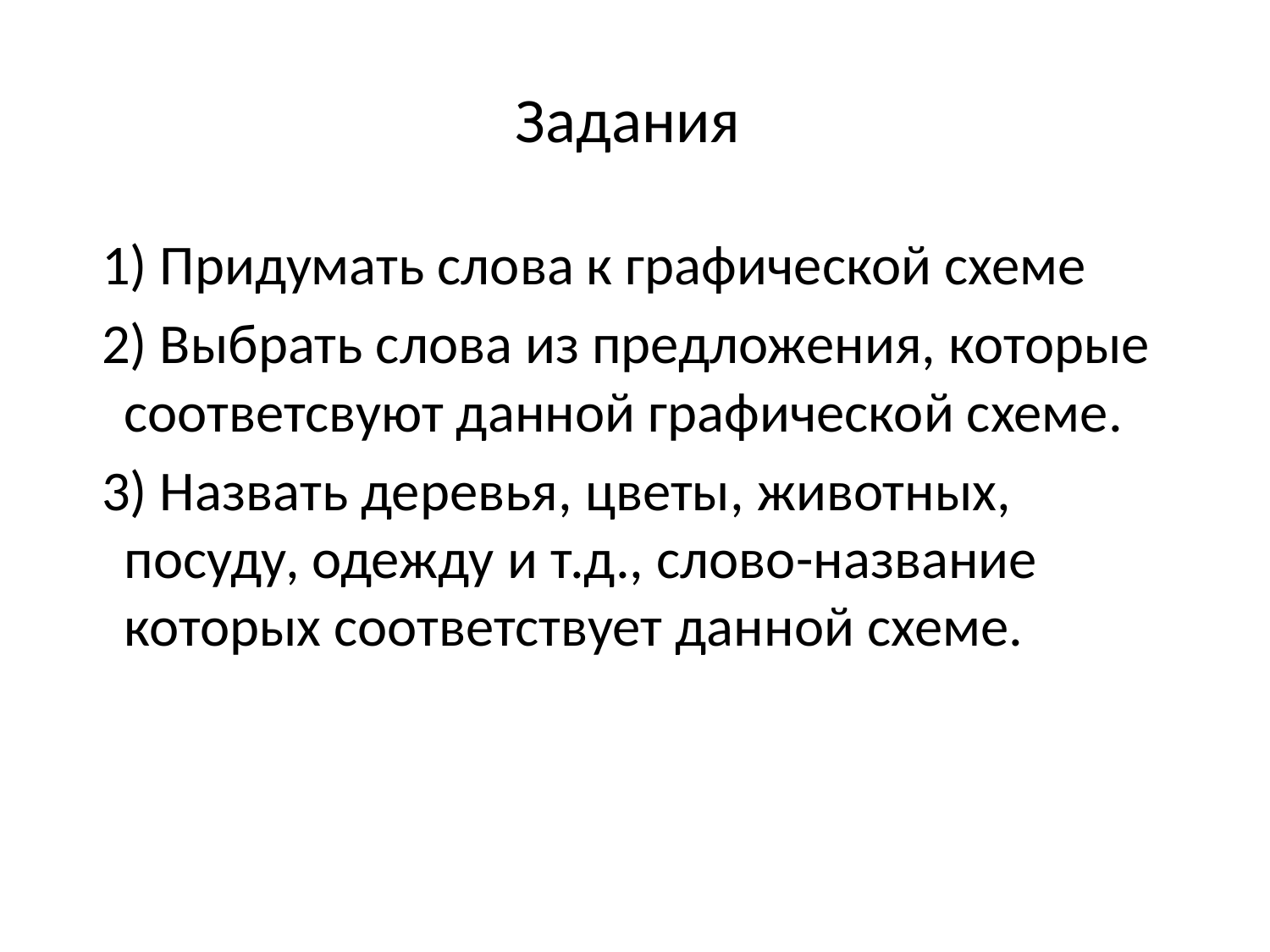

# Задания
  1) Придумать слова к графической схеме
  2) Выбрать слова из предложения, которые соответсвуют данной графической схеме.
  3) Назвать деревья, цветы, животных, посуду, одежду и т.д., слово-название которых соответствует данной схеме.